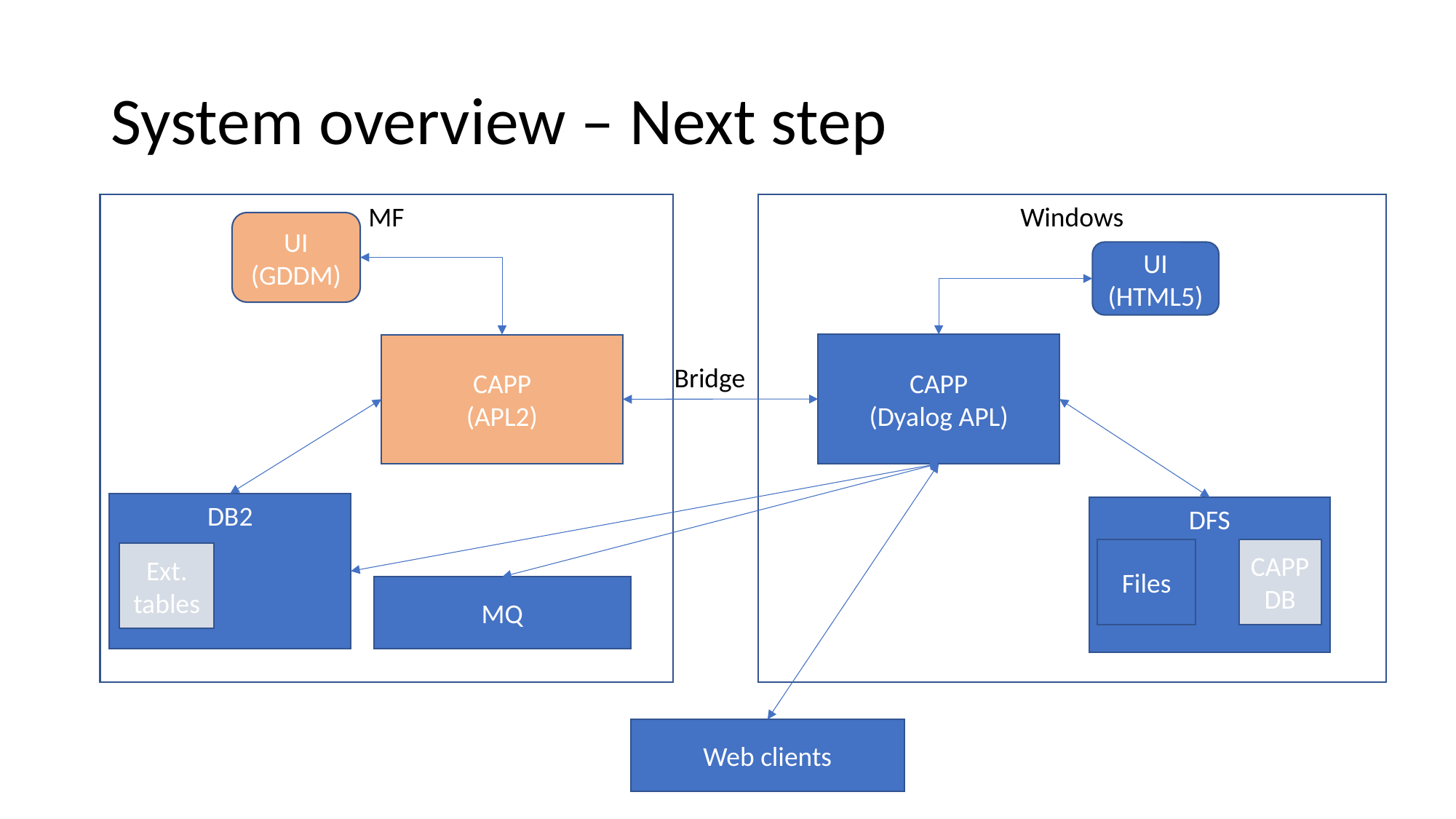

# System overview – Next step
MF
Windows
UI (GDDM)
UI (HTML5)
CAPP
(Dyalog APL)
CAPP
(APL2)
Bridge
DB2
DFS
Files
CAPP DB
Ext. tables
MQ
Web clients